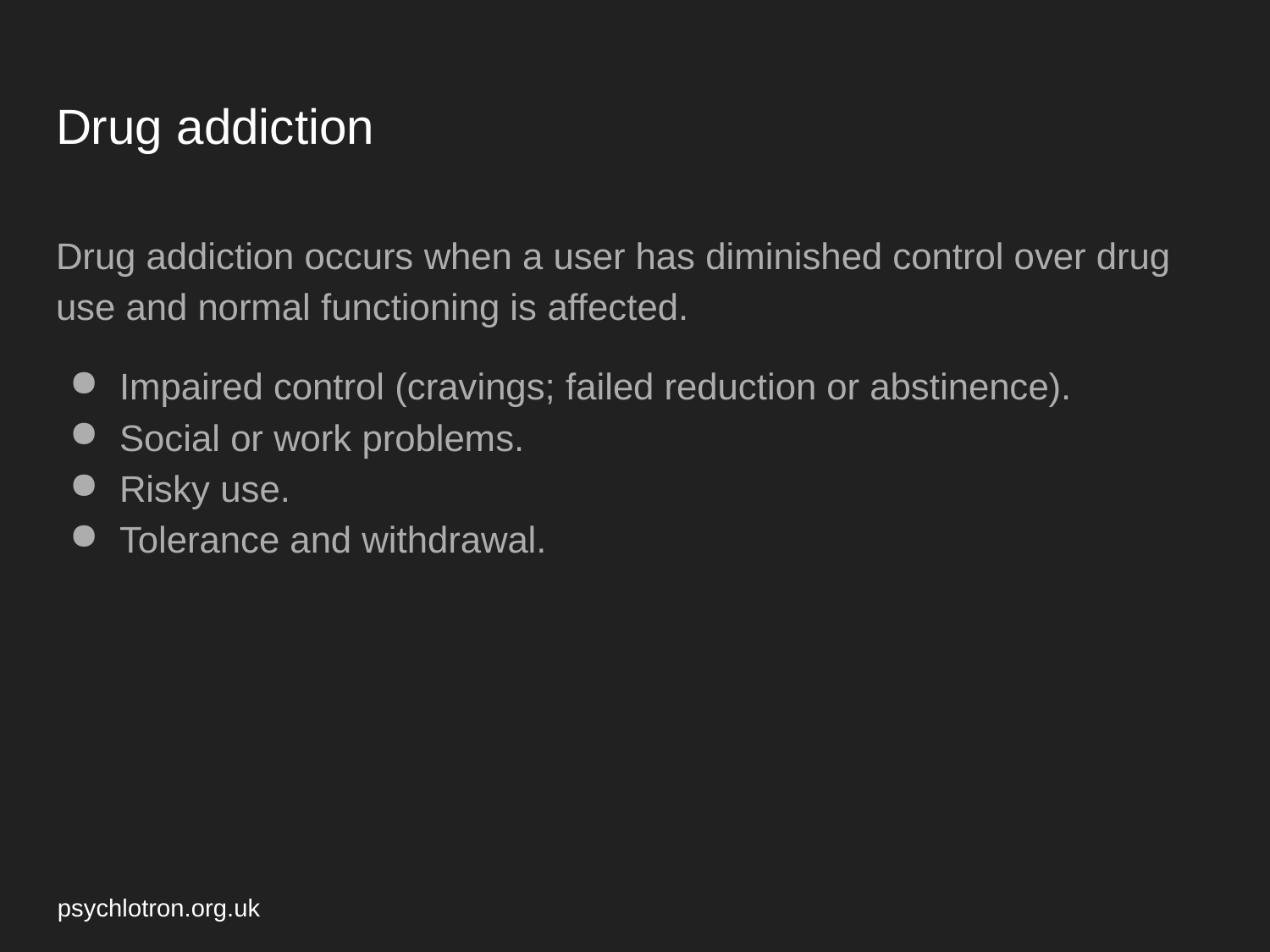

# Drug addiction
Drug addiction occurs when a user has diminished control over drug use and normal functioning is affected.
Impaired control (cravings; failed reduction or abstinence).
Social or work problems.
Risky use.
Tolerance and withdrawal.